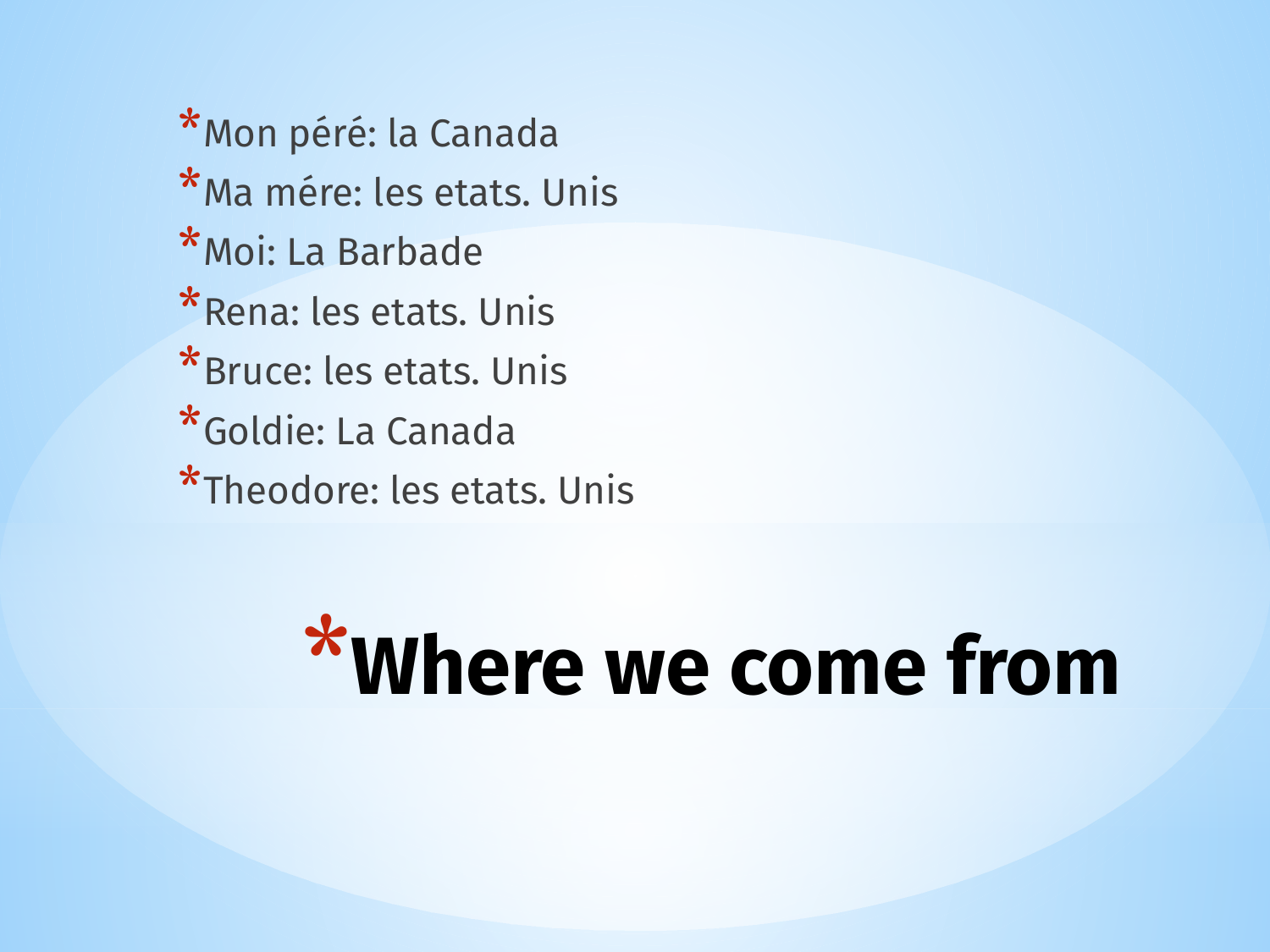

Mon péré: la Canada
Ma mére: les etats. Unis
Moi: La Barbade
Rena: les etats. Unis
Bruce: les etats. Unis
Goldie: La Canada
Theodore: les etats. Unis

# Where we come from